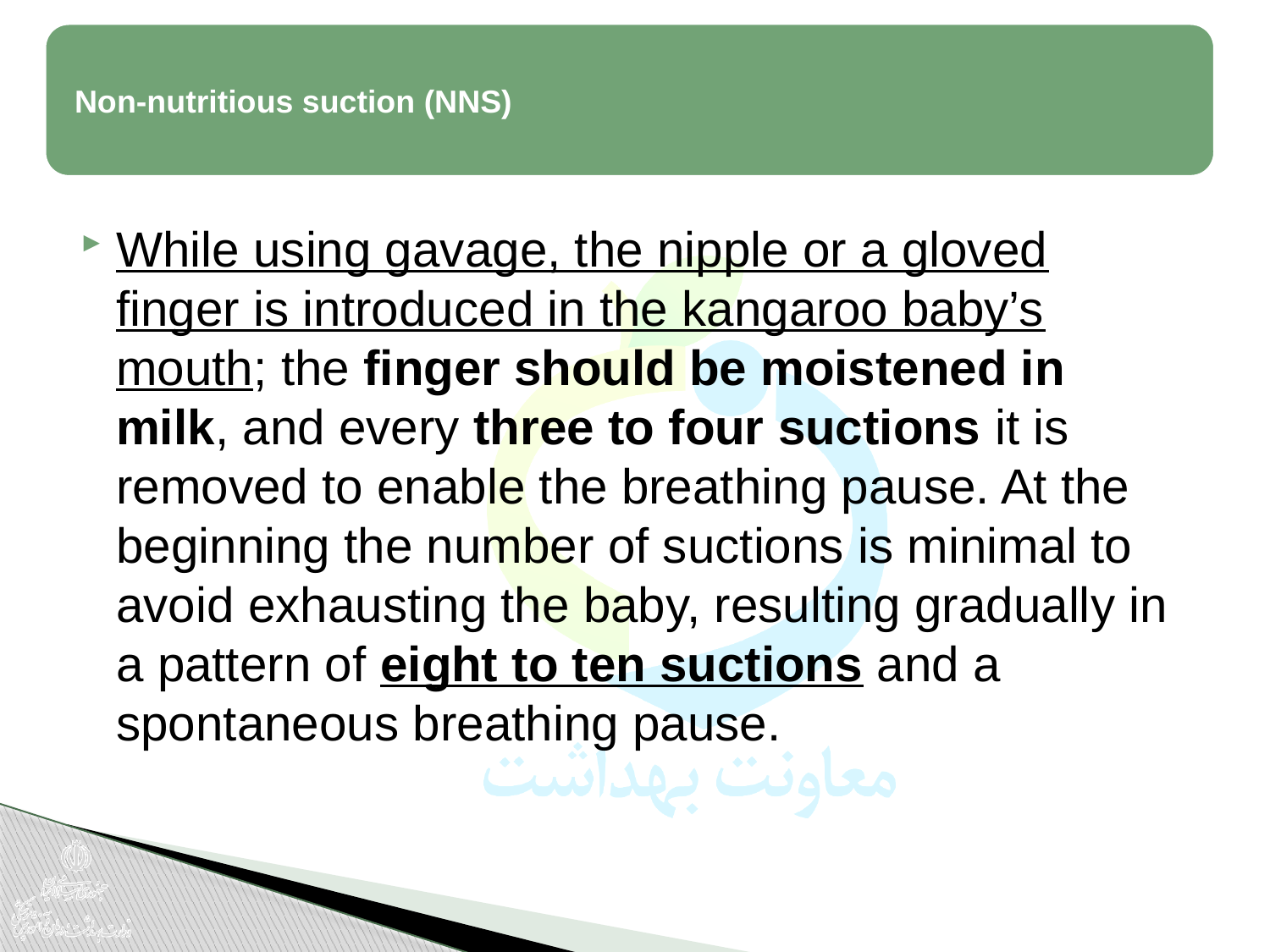

Non-nutritious suction (NNS)
While using gavage, the nipple or a gloved finger is introduced in the kangaroo baby’s mouth; the finger should be moistened in milk, and every three to four suctions it is removed to enable the breathing pause. At the beginning the number of suctions is minimal to avoid exhausting the baby, resulting gradually in a pattern of eight to ten suctions and a spontaneous breathing pause.